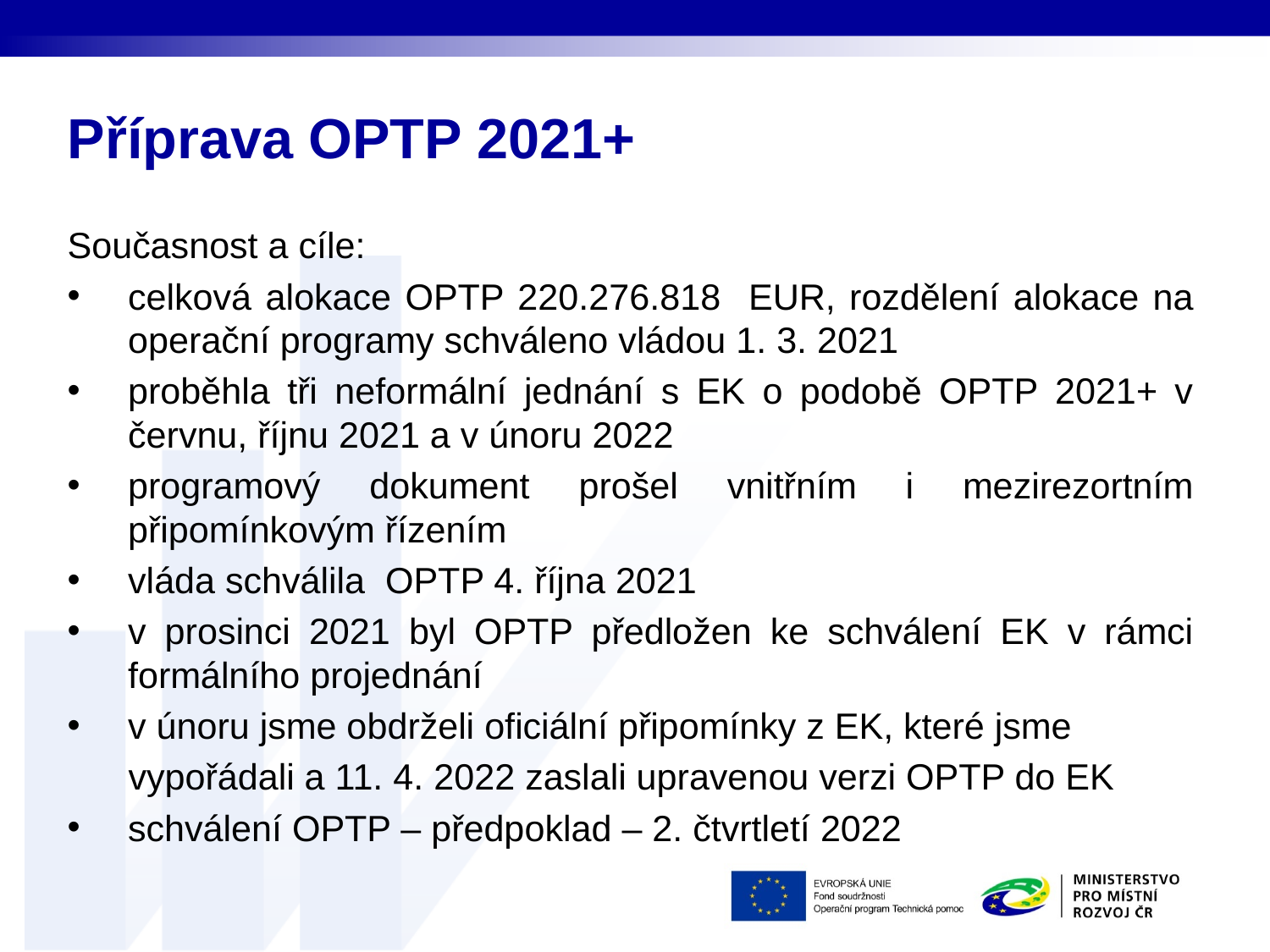

# Příprava OPTP 2021+
Současnost a cíle:
celková alokace OPTP 220.276.818  EUR, rozdělení alokace na operační programy schváleno vládou 1. 3. 2021
proběhla tři neformální jednání s EK o podobě OPTP 2021+ v červnu, říjnu 2021 a v únoru 2022
programový dokument prošel vnitřním i mezirezortním připomínkovým řízením
vláda schválila  OPTP 4. října 2021
v prosinci 2021 byl OPTP předložen ke schválení EK v rámci formálního projednání
v únoru jsme obdrželi oficiální připomínky z EK, které jsme
      vypořádali a 11. 4. 2022 zaslali upravenou verzi OPTP do EK
schválení OPTP – předpoklad – 2. čtvrtletí 2022